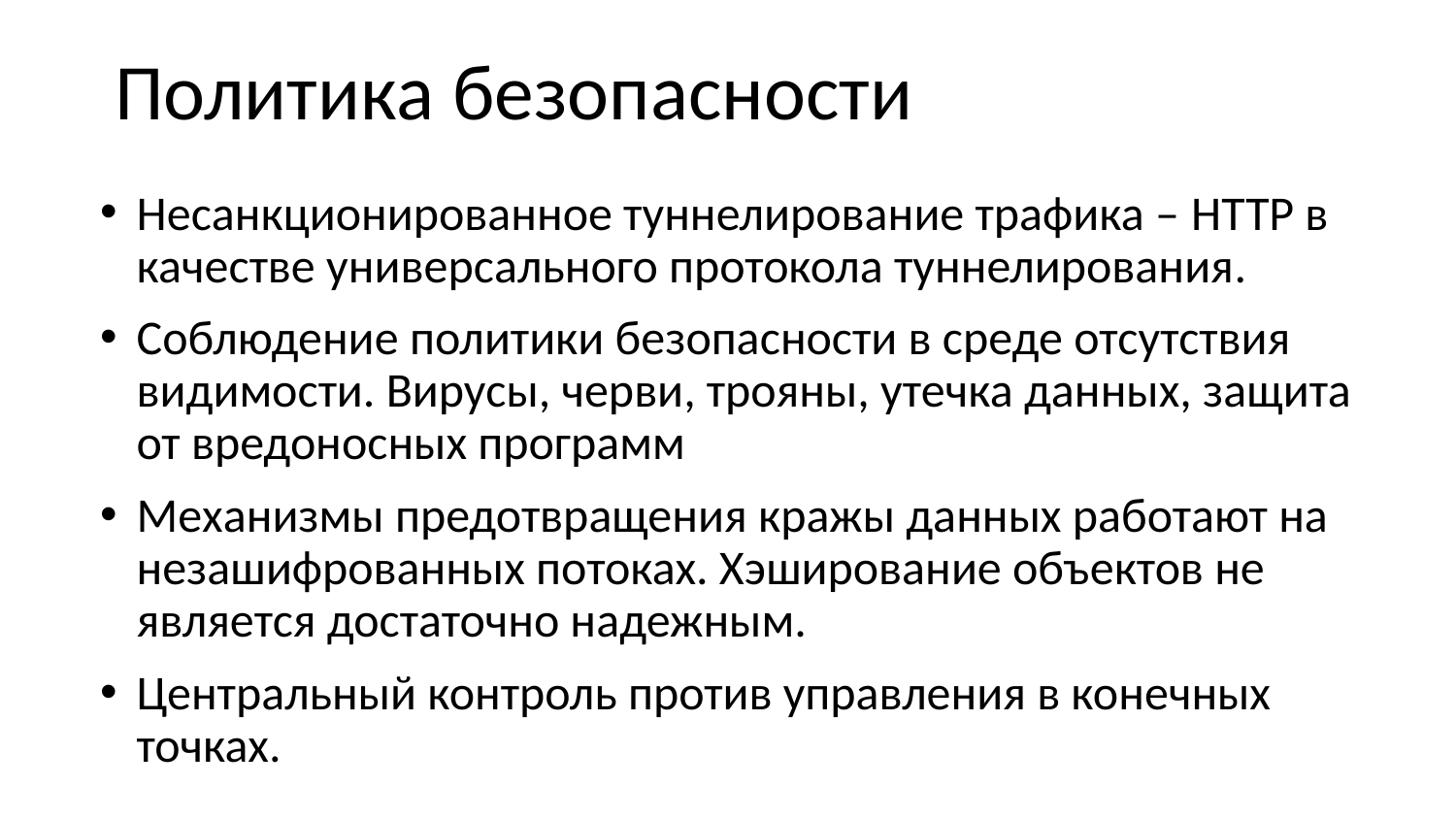

# Политика безопасности
Несанкционированное туннелирование трафика – HTTP в качестве универсального протокола туннелирования.
Соблюдение политики безопасности в среде отсутствия видимости. Вирусы, черви, трояны, утечка данных, защита от вредоносных программ
Механизмы предотвращения кражы данных работают на незашифрованных потоках. Хэширование объектов не является достаточно надежным.
Центральный контроль против управления в конечных точках.